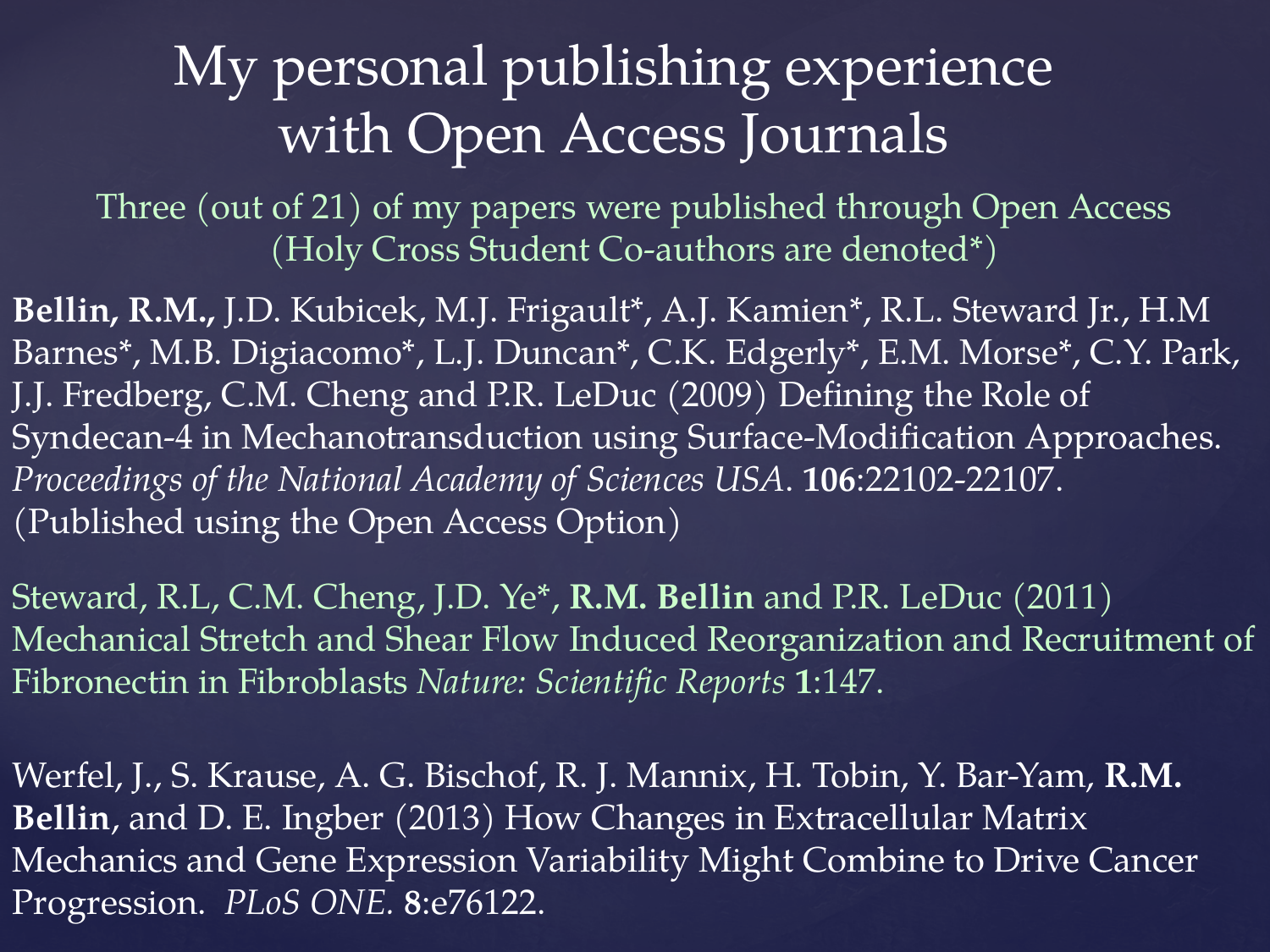

My personal publishing experience with Open Access Journals
Three (out of 21) of my papers were published through Open Access
(Holy Cross Student Co-authors are denoted*)
Bellin, R.M., J.D. Kubicek, M.J. Frigault*, A.J. Kamien*, R.L. Steward Jr., H.M Barnes*, M.B. Digiacomo*, L.J. Duncan*, C.K. Edgerly*, E.M. Morse*, C.Y. Park, J.J. Fredberg, C.M. Cheng and P.R. LeDuc (2009) Defining the Role of Syndecan-4 in Mechanotransduction using Surface-Modification Approaches. Proceedings of the National Academy of Sciences USA. 106:22102-22107.
(Published using the Open Access Option)
Steward, R.L, C.M. Cheng, J.D. Ye*, R.M. Bellin and P.R. LeDuc (2011) Mechanical Stretch and Shear Flow Induced Reorganization and Recruitment of Fibronectin in Fibroblasts Nature: Scientific Reports 1:147.

Werfel, J., S. Krause, A. G. Bischof, R. J. Mannix, H. Tobin, Y. Bar-Yam, R.M. Bellin, and D. E. Ingber (2013) How Changes in Extracellular Matrix Mechanics and Gene Expression Variability Might Combine to Drive Cancer Progression.  PLoS ONE. 8:e76122.